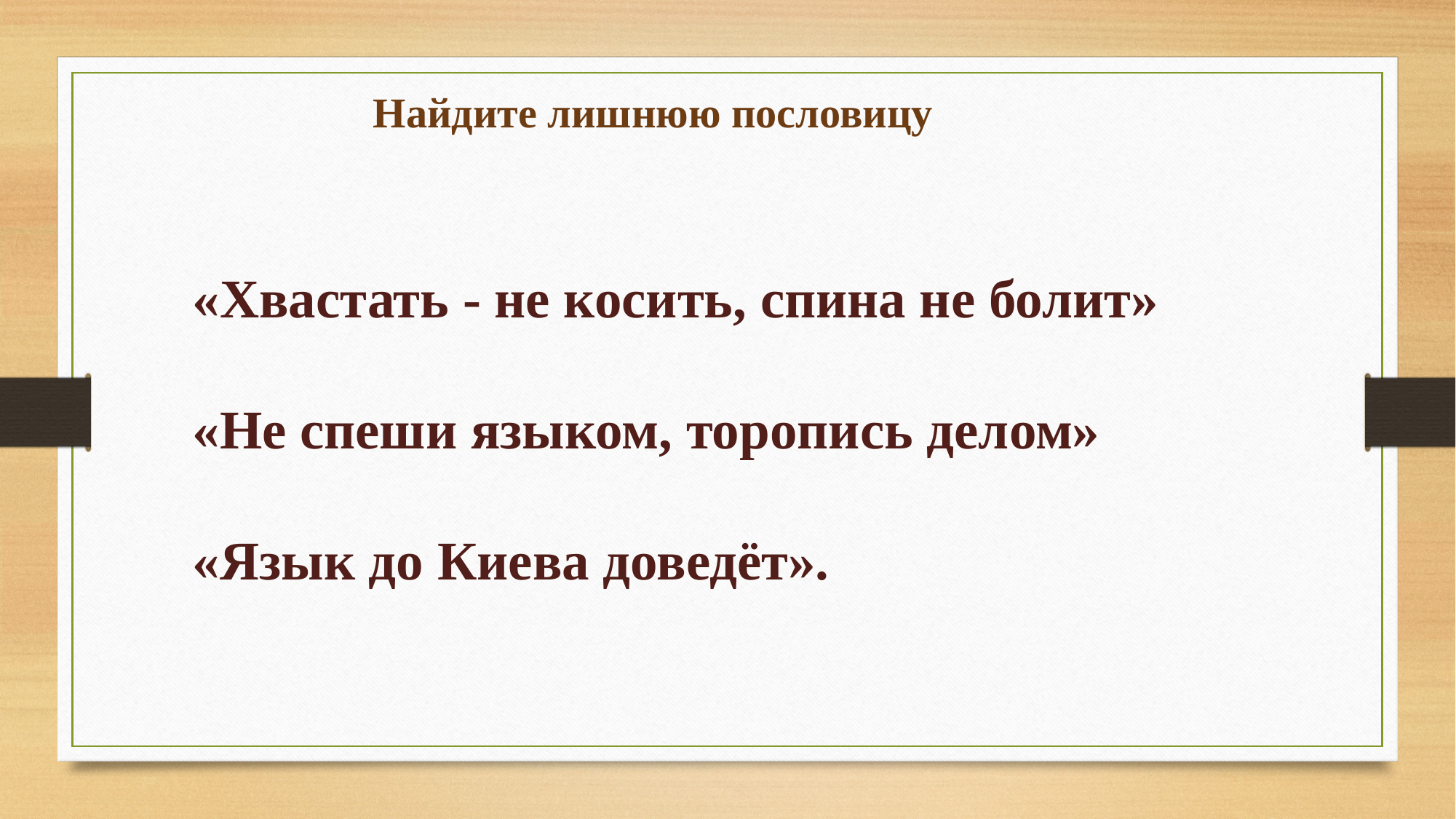

Найдите лишнюю пословицу
«Хвастать - не косить, спина не болит»

«Не спеши языком, торопись делом»

«Язык до Киева доведёт».